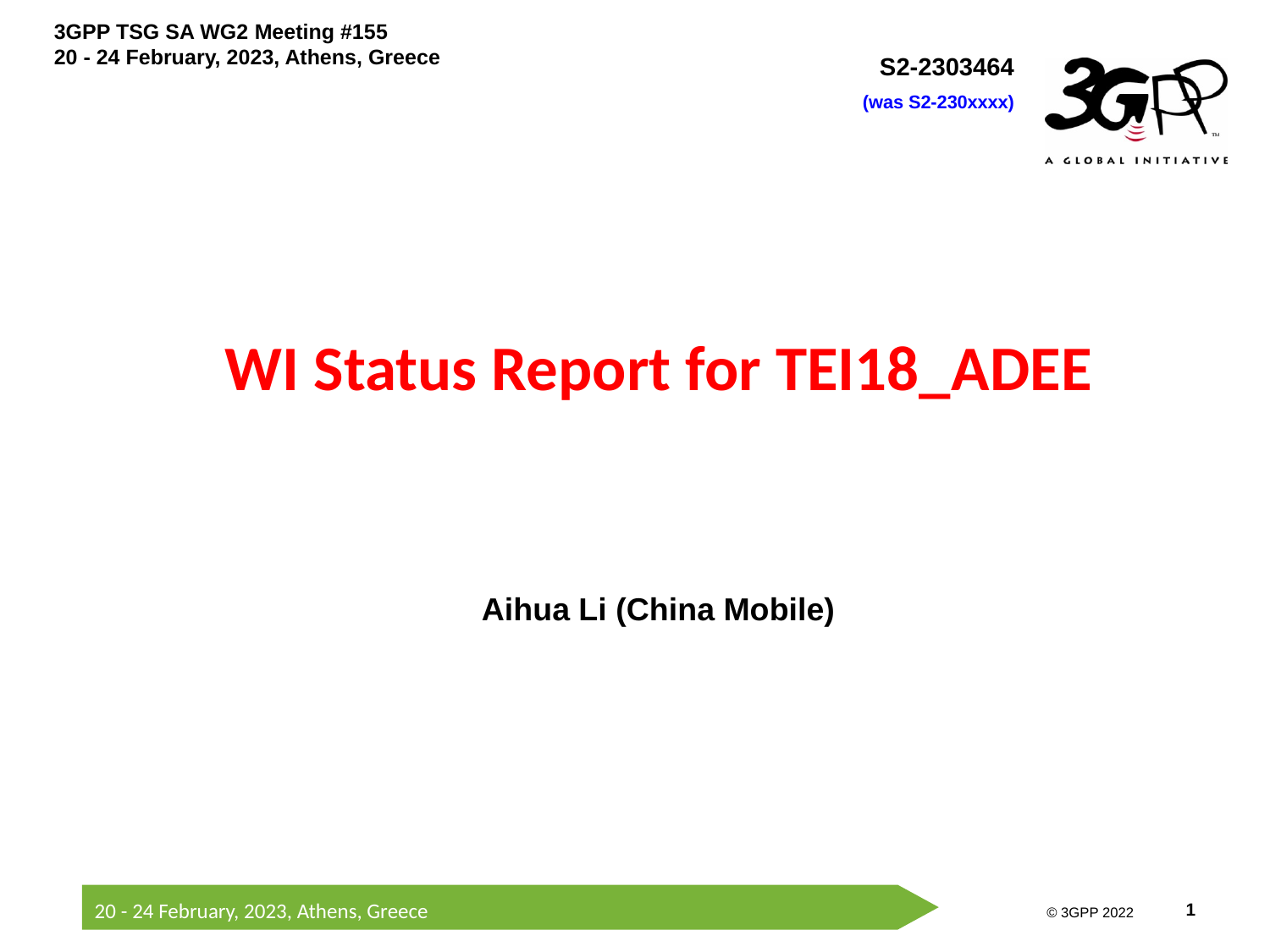

# WI Status Report for TEI18_ADEE
Aihua Li (China Mobile)